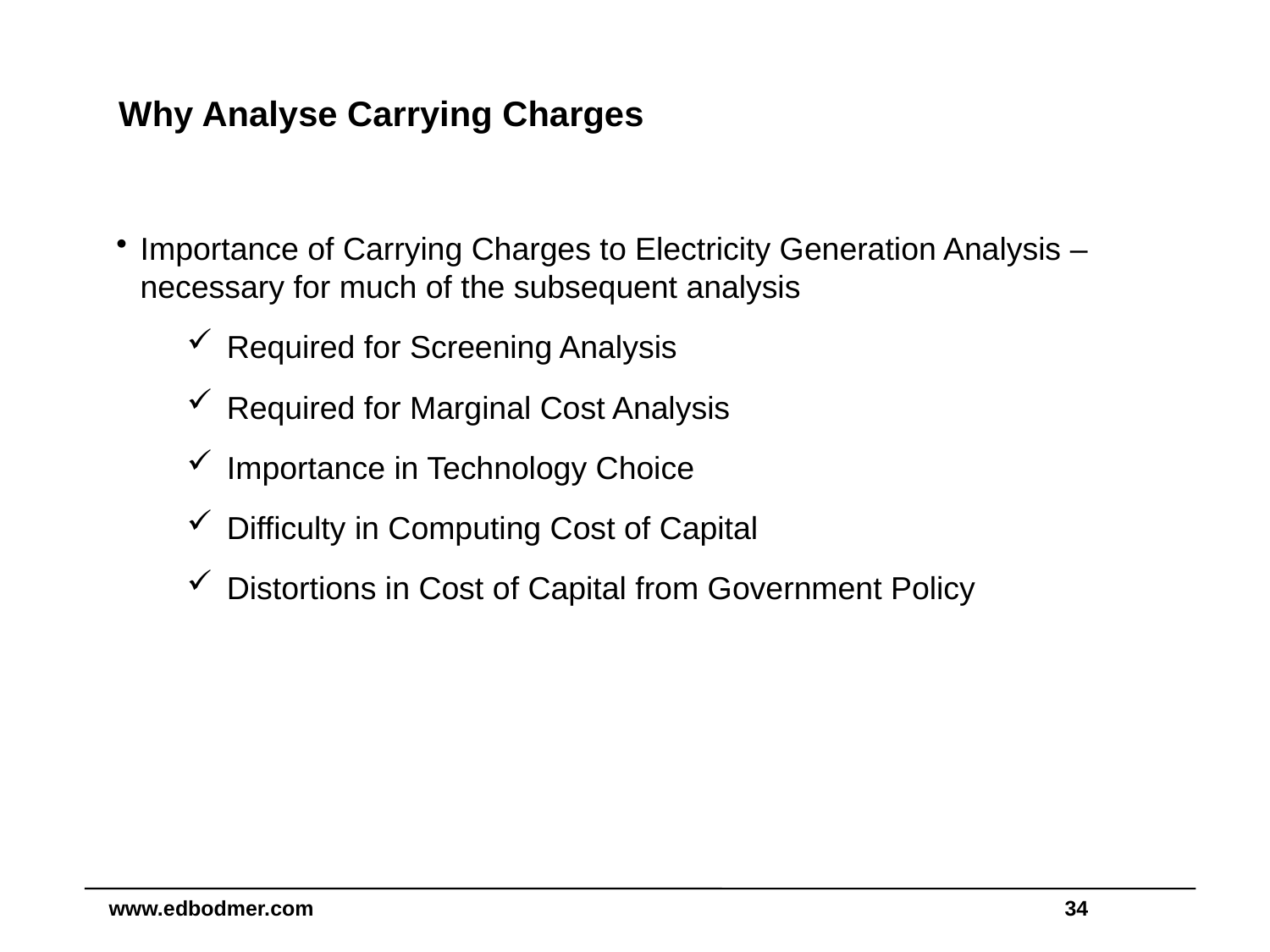

# Why Analyse Carrying Charges
Importance of Carrying Charges to Electricity Generation Analysis – necessary for much of the subsequent analysis
Required for Screening Analysis
Required for Marginal Cost Analysis
Importance in Technology Choice
Difficulty in Computing Cost of Capital
Distortions in Cost of Capital from Government Policy